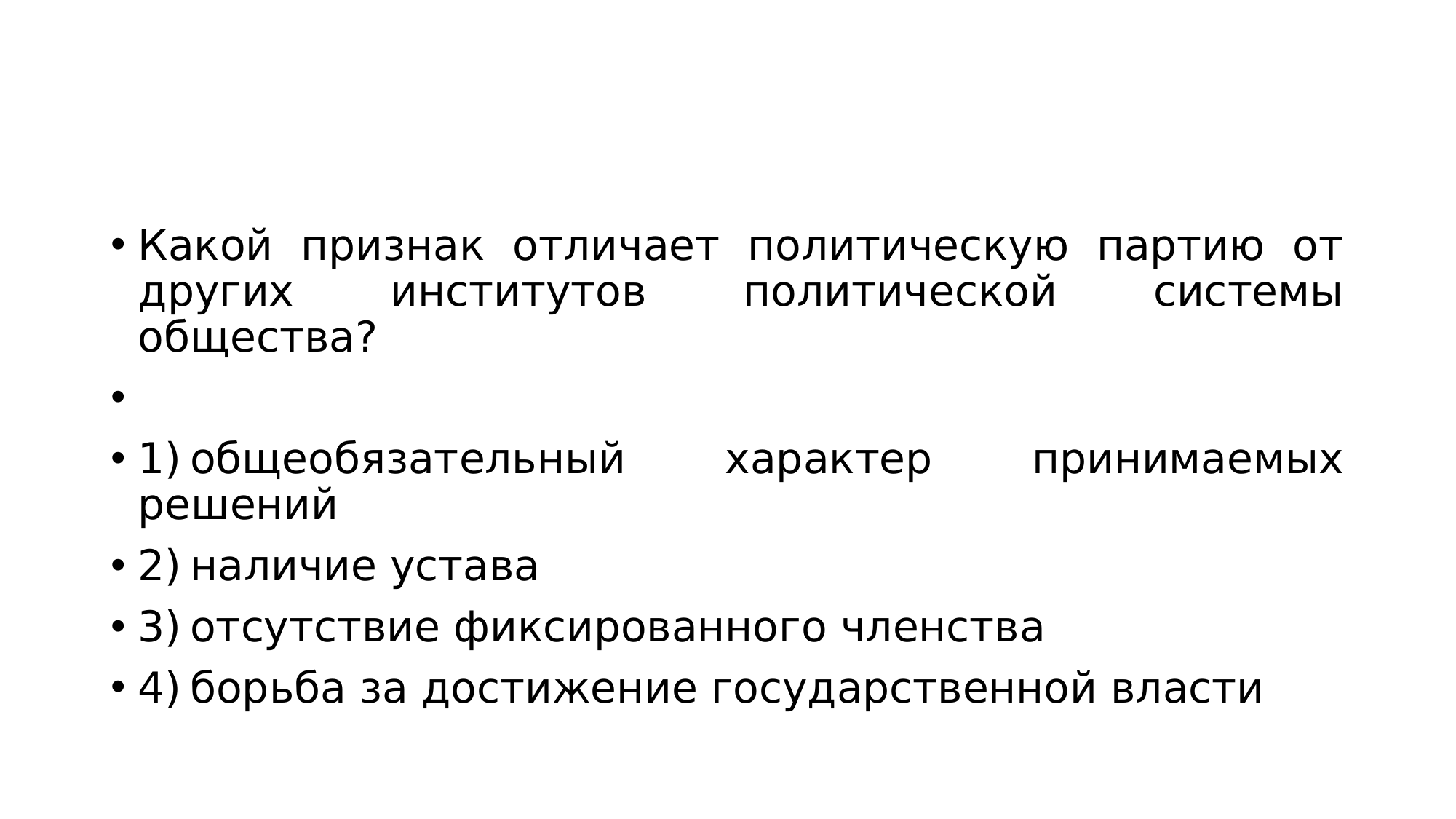

#
Какой признак отличает политическую партию от других институтов политической системы общества?

1) общеобязательный характер принимаемых решений
2) наличие устава
3) отсутствие фиксированного членства
4) борьба за достижение государственной власти